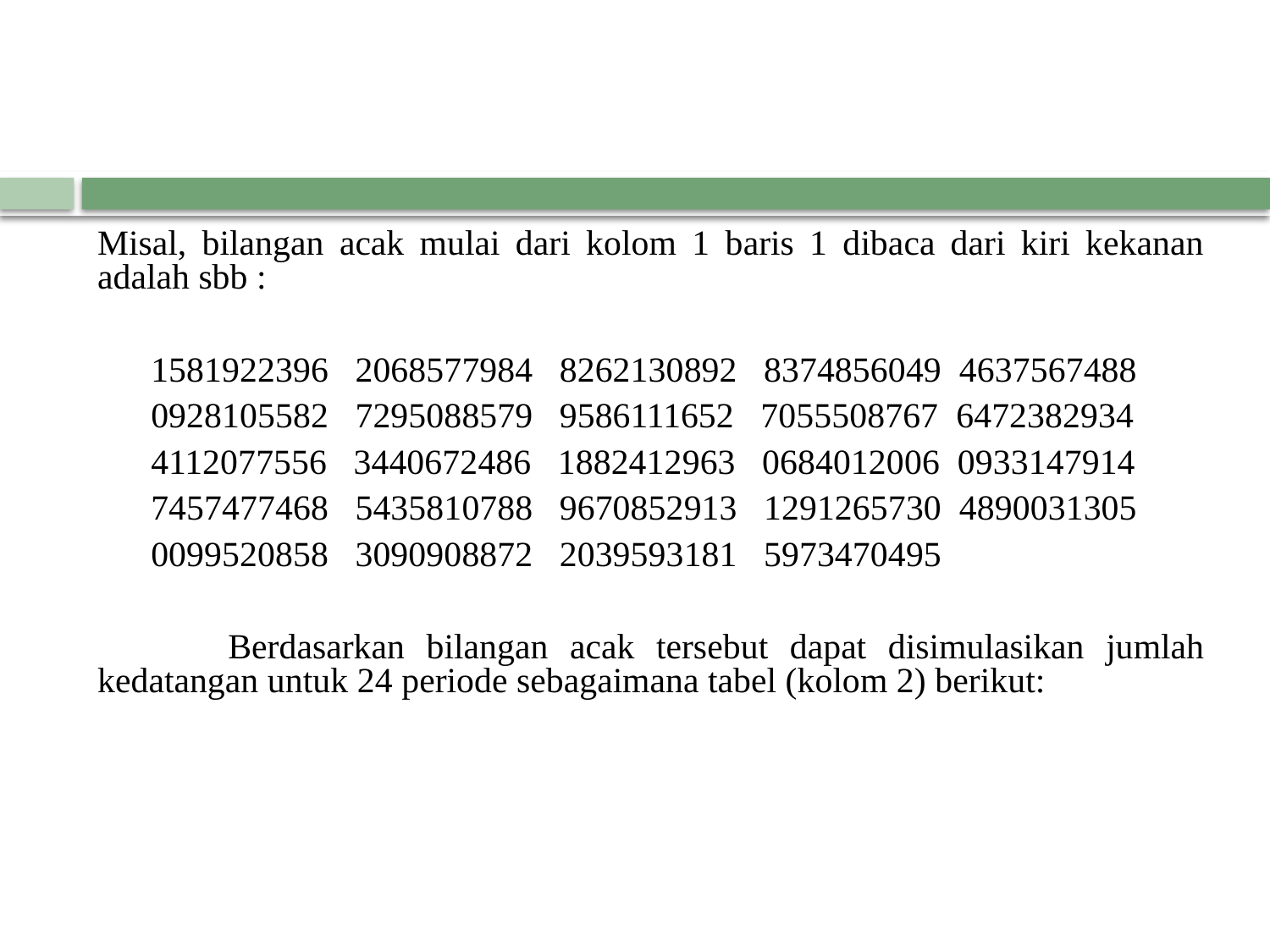

Misal, bilangan acak mulai dari kolom 1 baris 1 dibaca dari kiri kekanan adalah sbb :

      1581922396   2068577984   8262130892   8374856049  4637567488
      0928105582   7295088579   9586111652   7055508767  6472382934
      4112077556   3440672486   1882412963   0684012006  0933147914
      7457477468   5435810788   9670852913   1291265730  4890031305
      0099520858   3090908872   2039593181   5973470495

      Berdasarkan bilangan acak tersebut dapat disimulasikan jumlah kedatangan untuk 24 periode sebagaimana tabel (kolom 2) berikut: